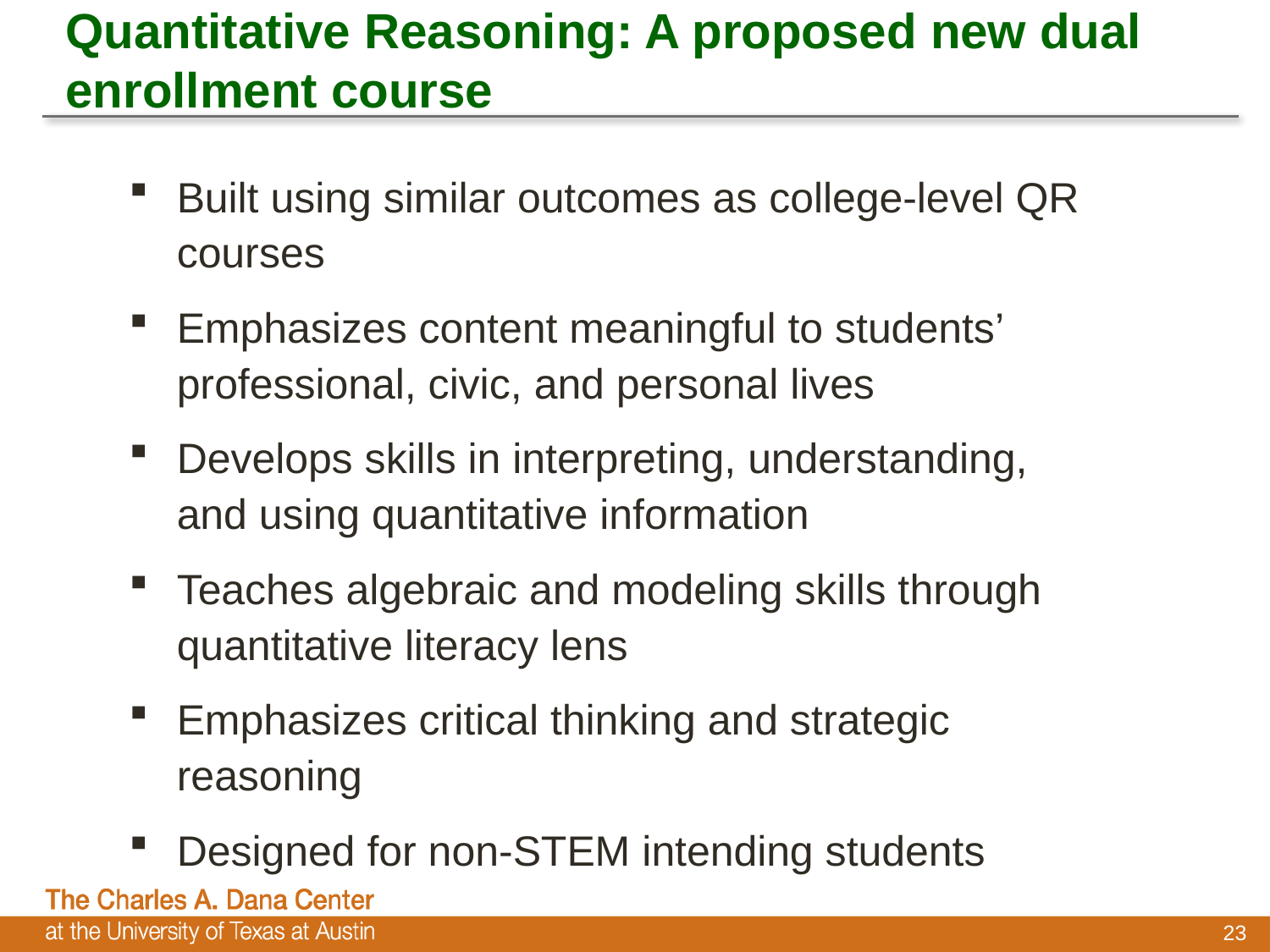

Quantitative Reasoning: A proposed new dual enrollment course
Built using similar outcomes as college-level QR courses
Emphasizes content meaningful to students’ professional, civic, and personal lives
Develops skills in interpreting, understanding, and using quantitative information
Teaches algebraic and modeling skills through quantitative literacy lens
Emphasizes critical thinking and strategic reasoning
Designed for non-STEM intending students
23